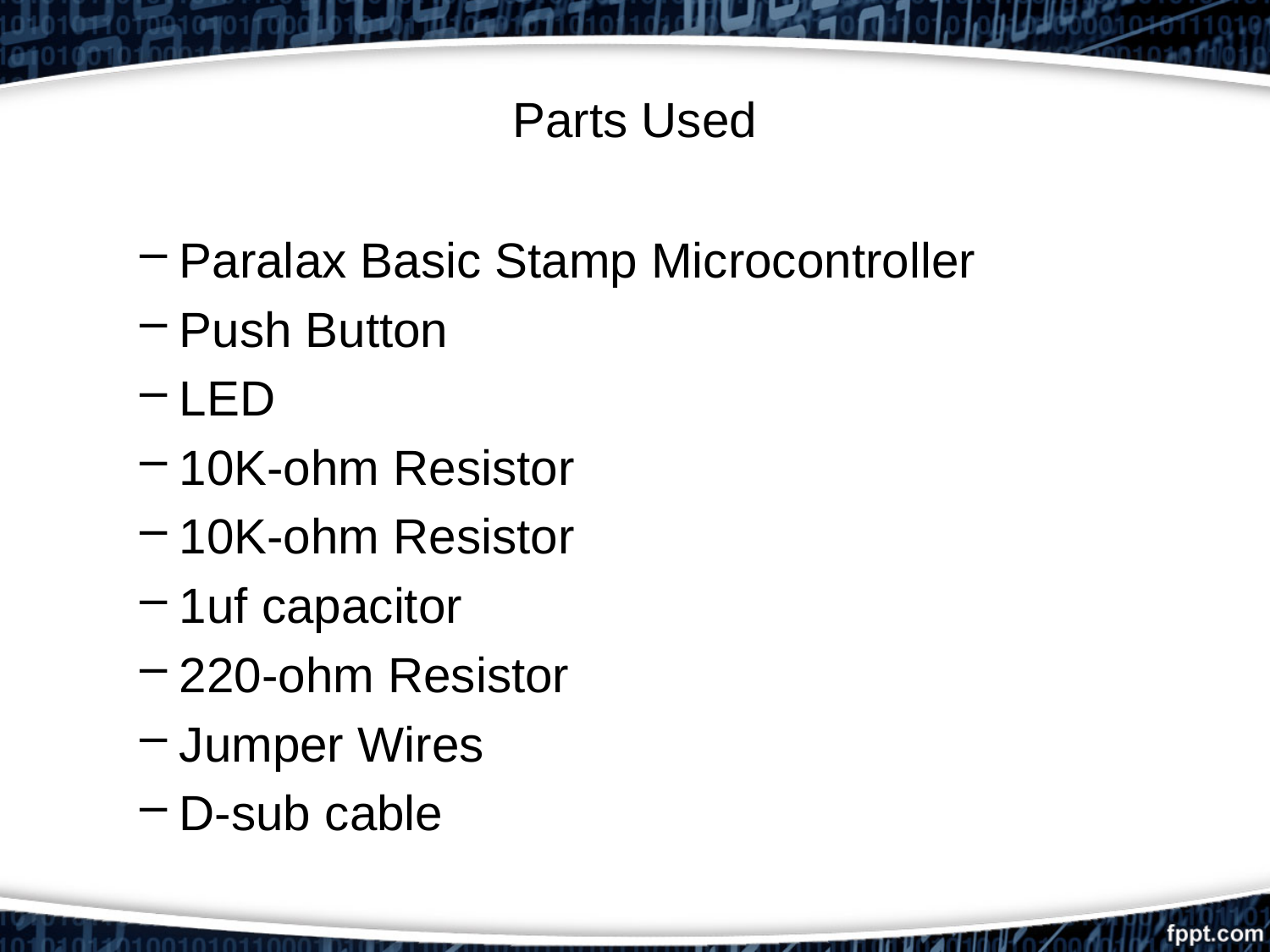

# Parts Used
Paralax Basic Stamp Microcontroller
Push Button
LED
10K-ohm Resistor
10K-ohm Resistor
1uf capacitor
220-ohm Resistor
Jumper Wires
D-sub cable